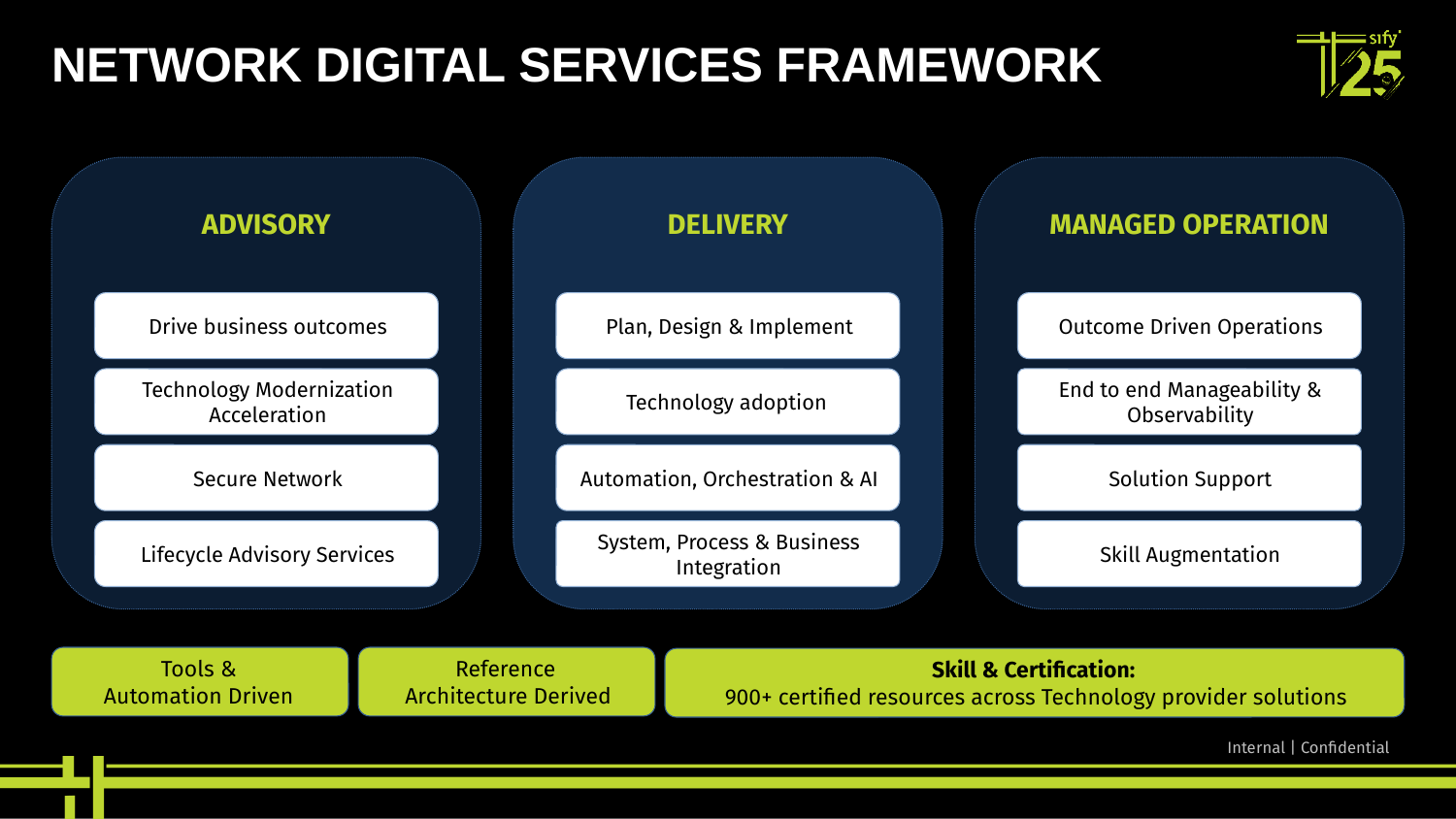

# Network Digital Services Framework
ADVISORY
Drive business outcomes
Technology Modernization Acceleration
Secure Network
Lifecycle Advisory Services
DELIVERY
Plan, Design & Implement
Technology adoption
Automation, Orchestration & AI
System, Process & Business Integration
MANAGED OPERATION
Outcome Driven Operations
End to end Manageability & Observability
Solution Support
Skill Augmentation
Tools &
Automation Driven
Reference
Architecture Derived
Skill & Certification:
900+ certified resources across Technology provider solutions